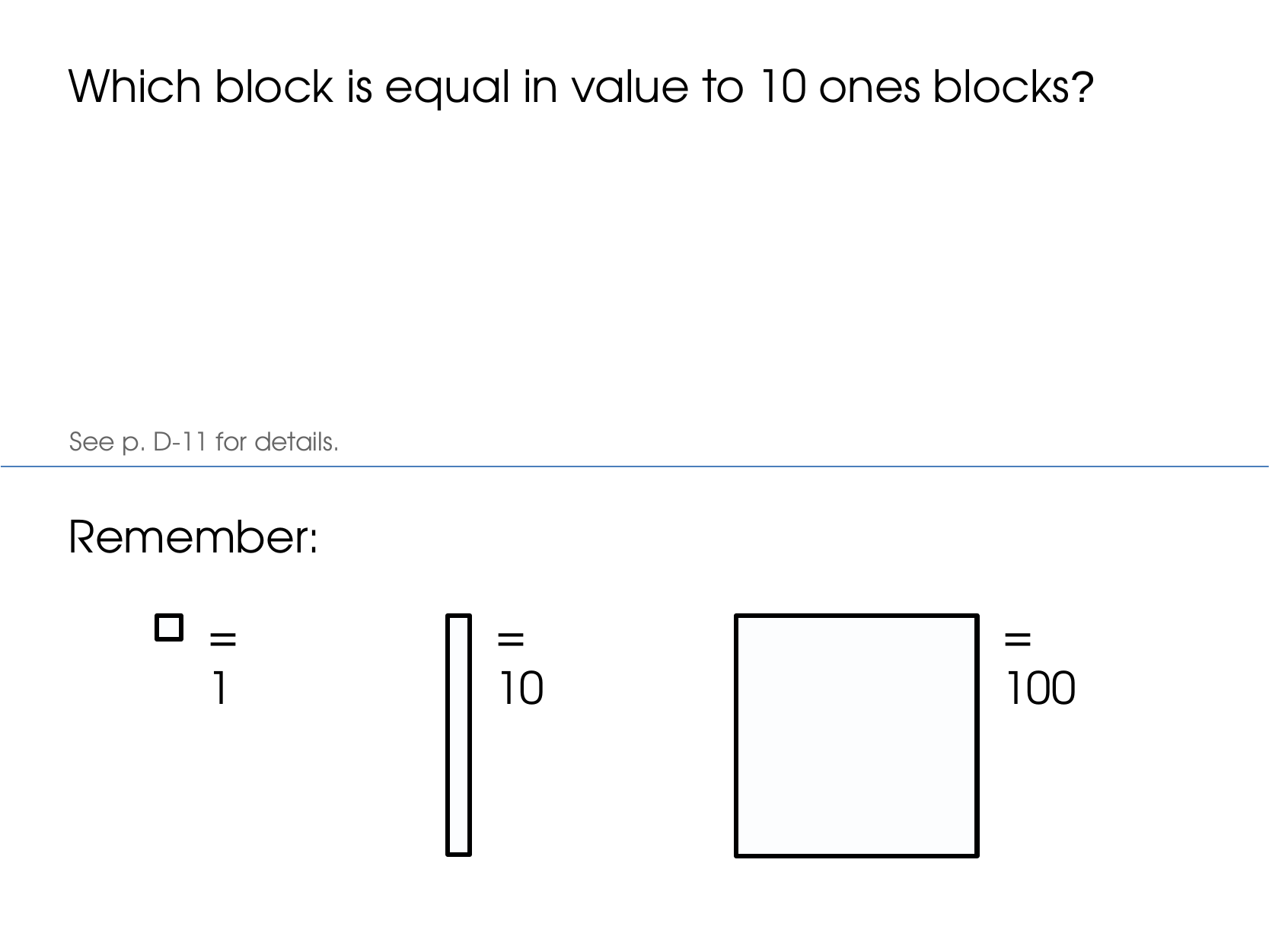

Which block is equal in value to 10 ones blocks?
See p. D-11 for details.
Remember:
= 1

= 10

= 100